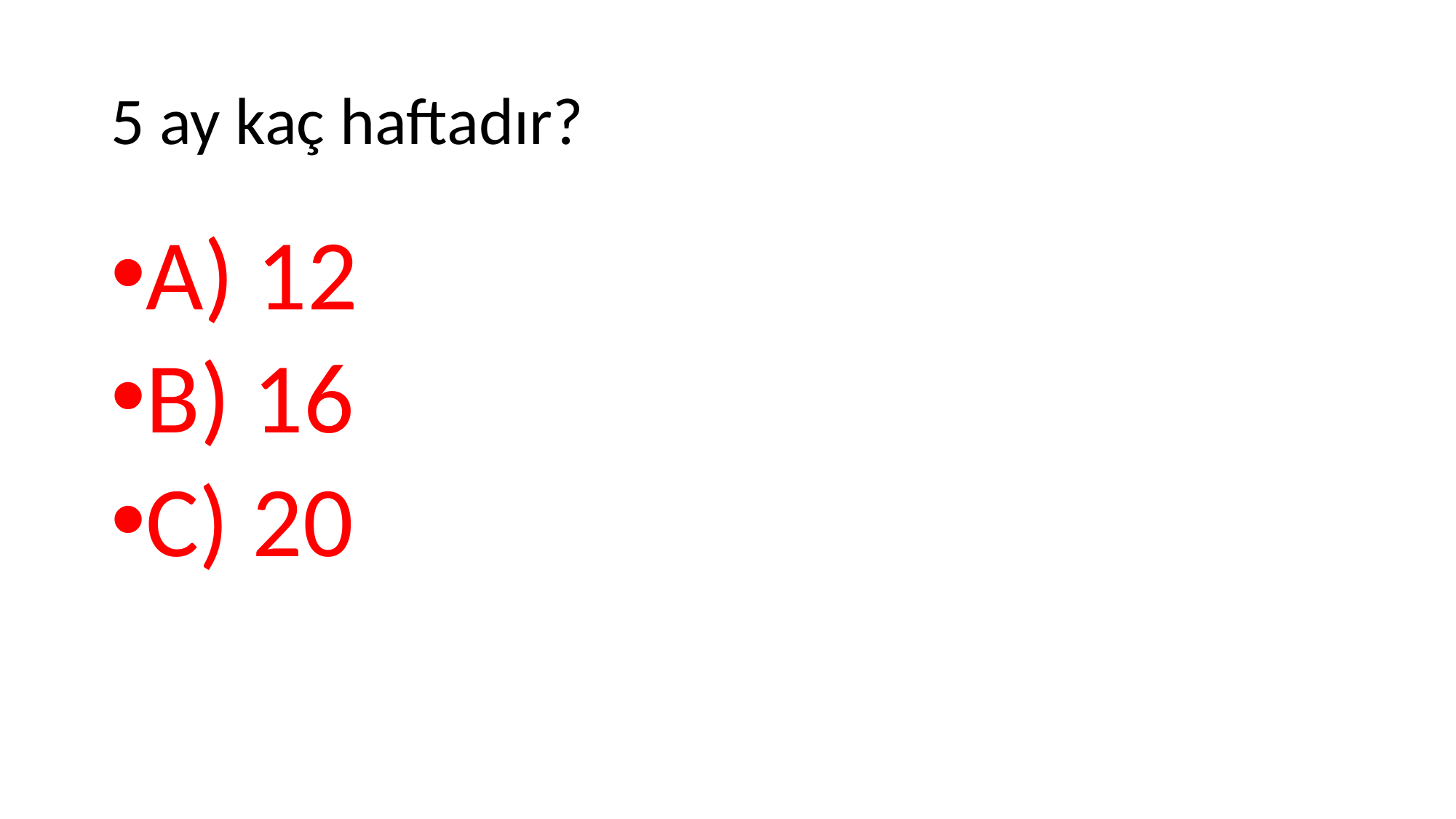

# 5 ay kaç haftadır?
A) 12
B) 16
C) 20